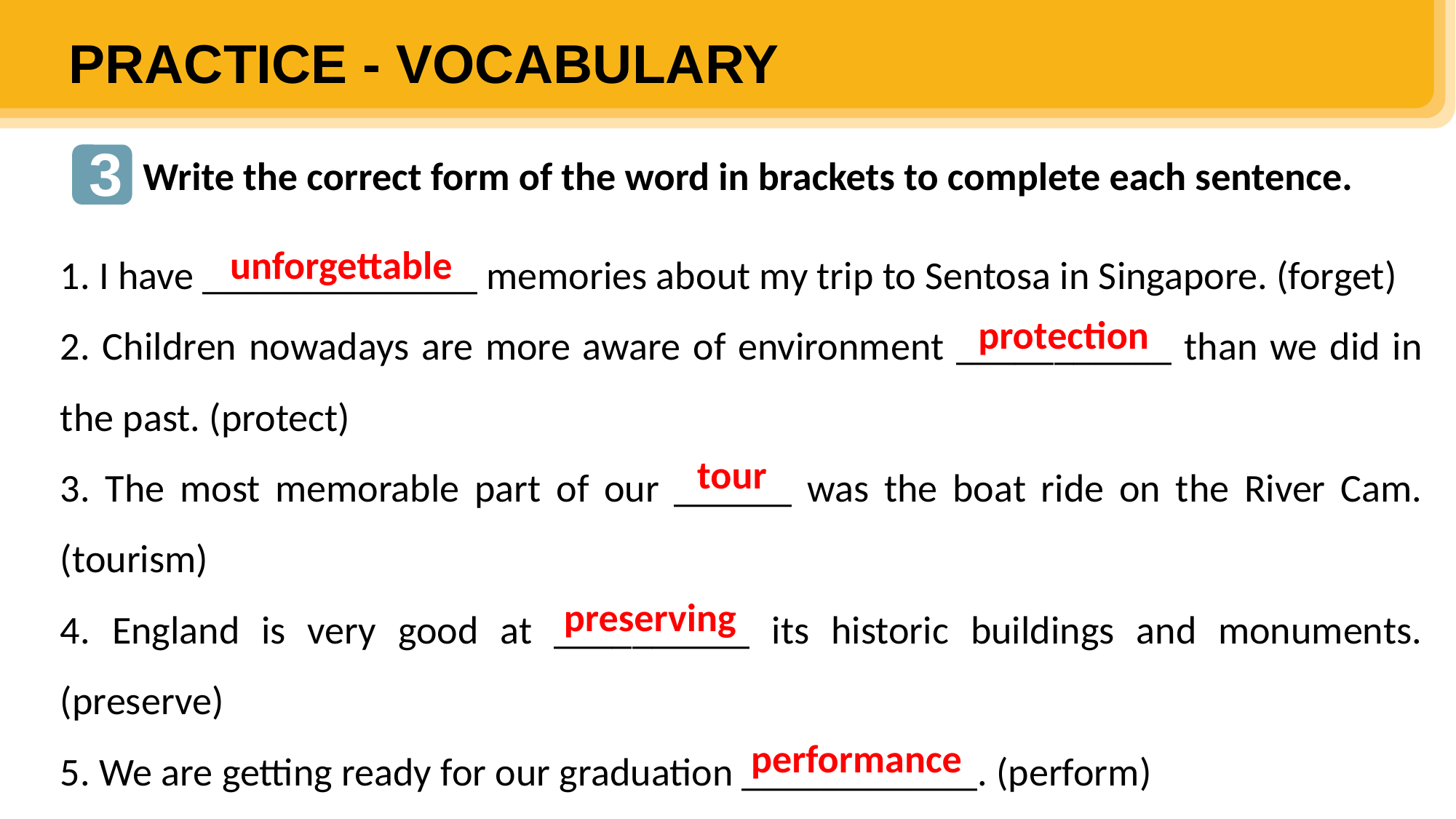

PRACTICE - VOCABULARY
3

Write the correct form of the word in brackets to complete each sentence.
1. I have ______________ memories about my trip to Sentosa in Singapore. (forget)
2. Children nowadays are more aware of environment ___________ than we did in the past. (protect)
3. The most memorable part of our ______ was the boat ride on the River Cam. (tourism)
4. England is very good at __________ its historic buildings and monuments. (preserve)
5. We are getting ready for our graduation ____________. (perform)
unforgettable
protection
tour
preserving
performance